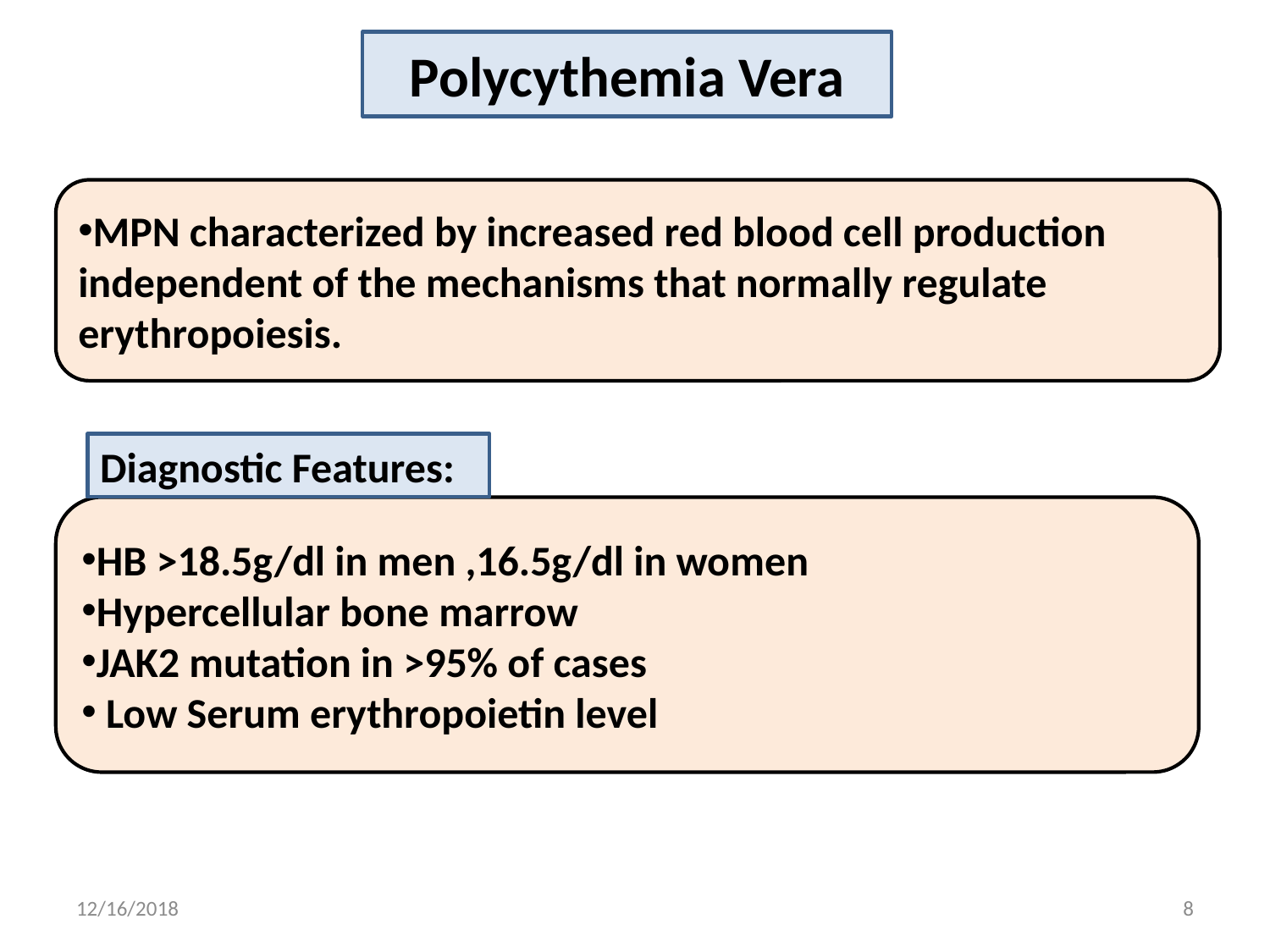

Polycythemia Vera

MPN characterized by increased red blood cell production independent of the mechanisms that normally regulate erythropoiesis.

Diagnostic Features:
HB >18.5g/dl in men ,16.5g/dl in women
Hypercellular bone marrow
JAK2 mutation in >95% of cases
 Low Serum erythropoietin level
12/16/2018
8